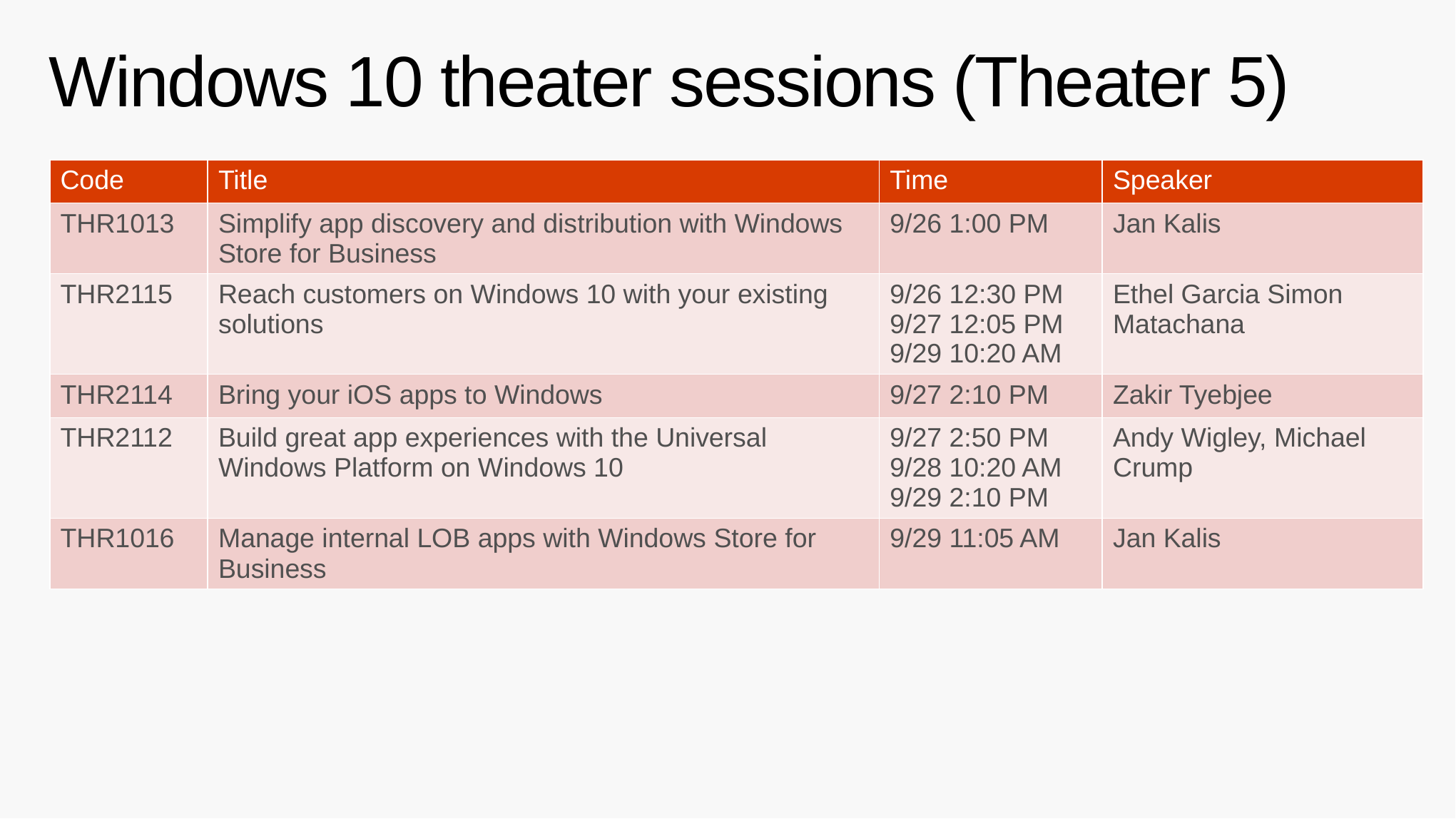

# Windows 10 theater sessions (Theater 5)
| Code | Title | Time | Speaker |
| --- | --- | --- | --- |
| THR1013 | Simplify app discovery and distribution with Windows Store for Business | 9/26 1:00 PM | Jan Kalis |
| THR2115 | Reach customers on Windows 10 with your existing solutions | 9/26 12:30 PM 9/27 12:05 PM 9/29 10:20 AM | Ethel Garcia Simon Matachana |
| THR2114 | Bring your iOS apps to Windows | 9/27 2:10 PM | Zakir Tyebjee |
| THR2112 | Build great app experiences with the Universal Windows Platform on Windows 10 | 9/27 2:50 PM 9/28 10:20 AM 9/29 2:10 PM | Andy Wigley, Michael Crump |
| THR1016 | Manage internal LOB apps with Windows Store for Business | 9/29 11:05 AM | Jan Kalis |